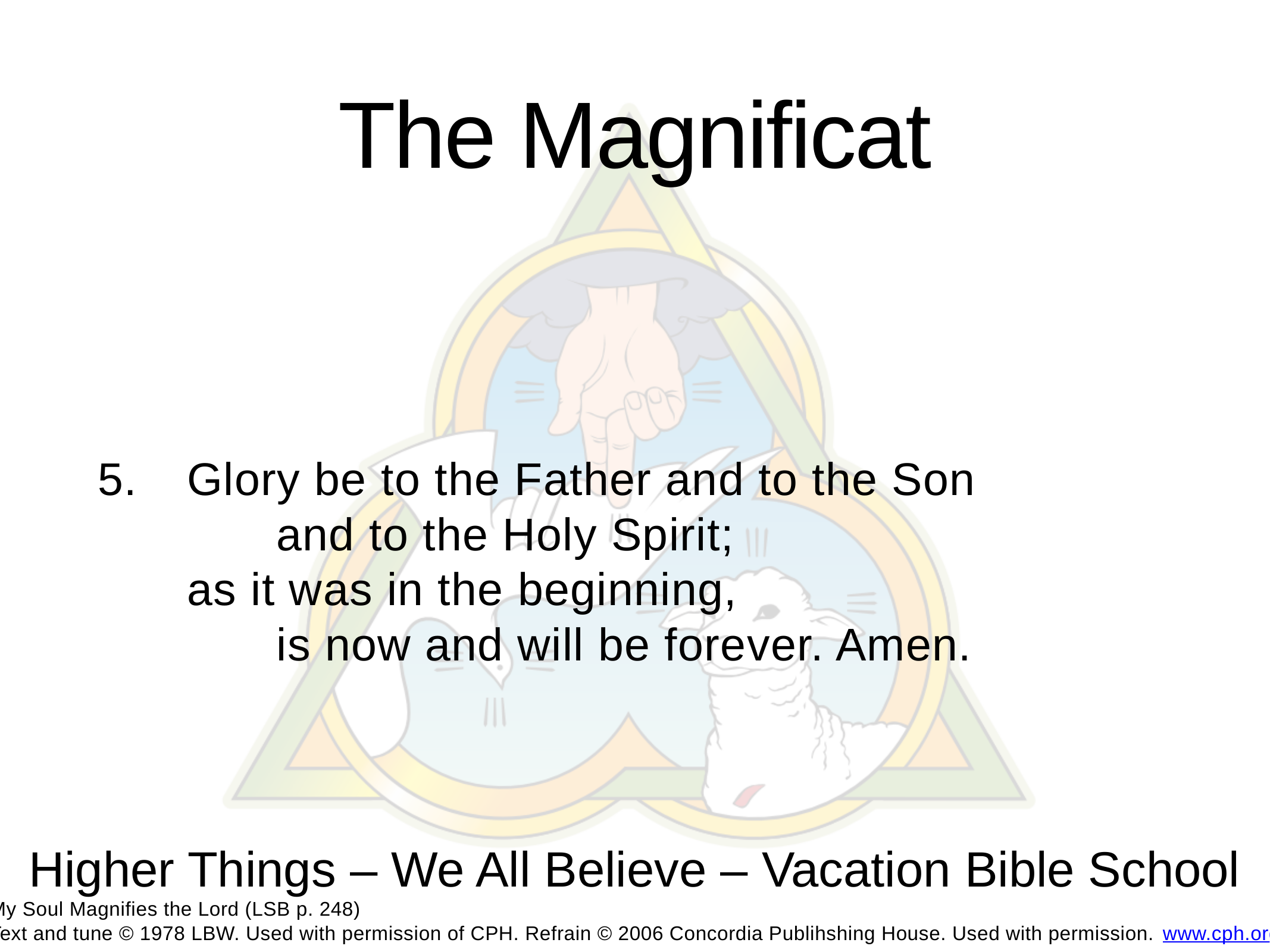

# The Magnificat
5.	Glory be to the Father and to the Son
		and to the Holy Spirit;
	as it was in the beginning,
		is now and will be forever. Amen.